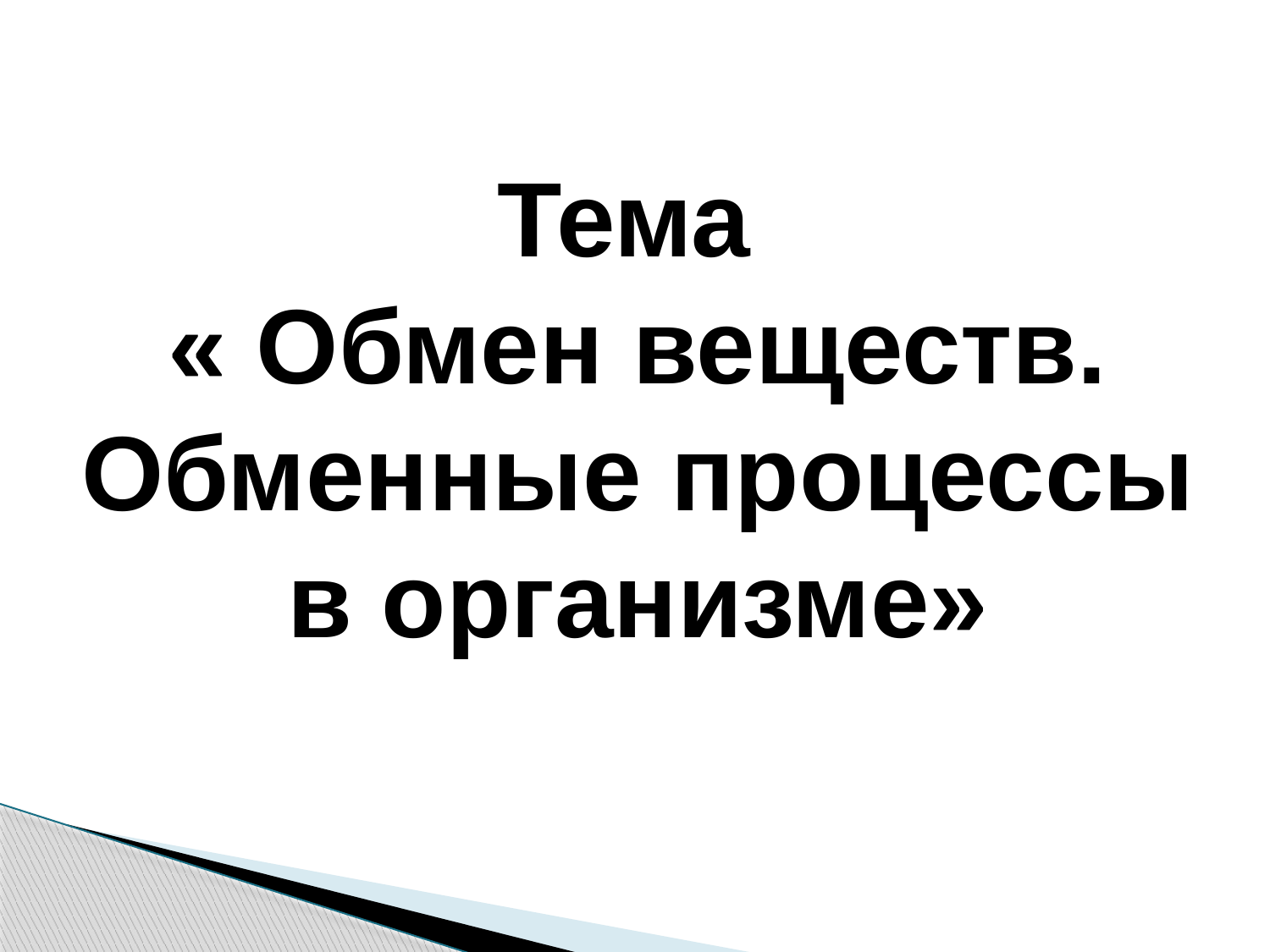

# Тема « Обмен веществ. Обменные процессы в организме»